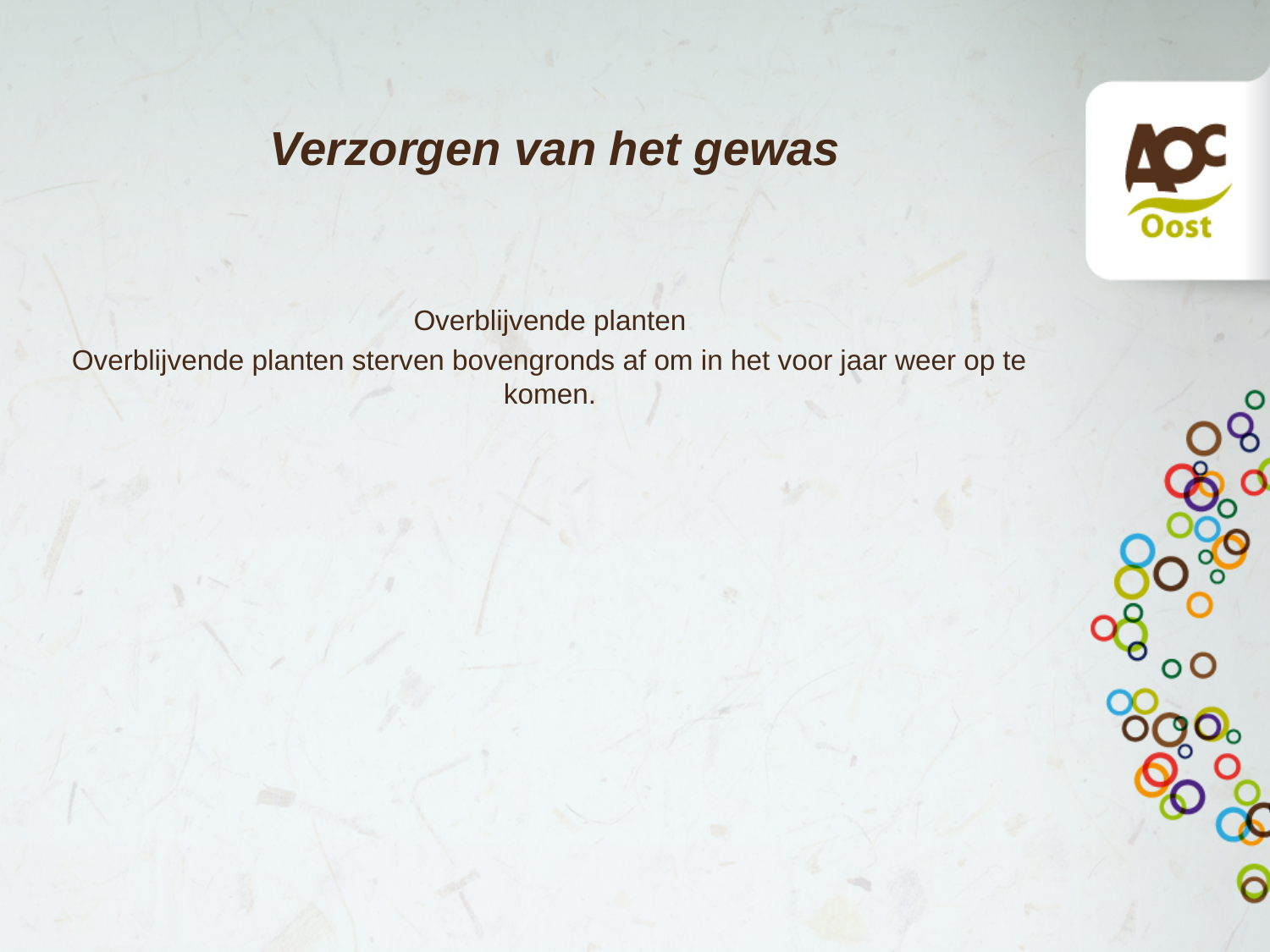

# Verzorgen van het gewas
Overblijvende planten
Overblijvende planten sterven bovengronds af om in het voor jaar weer op te komen.